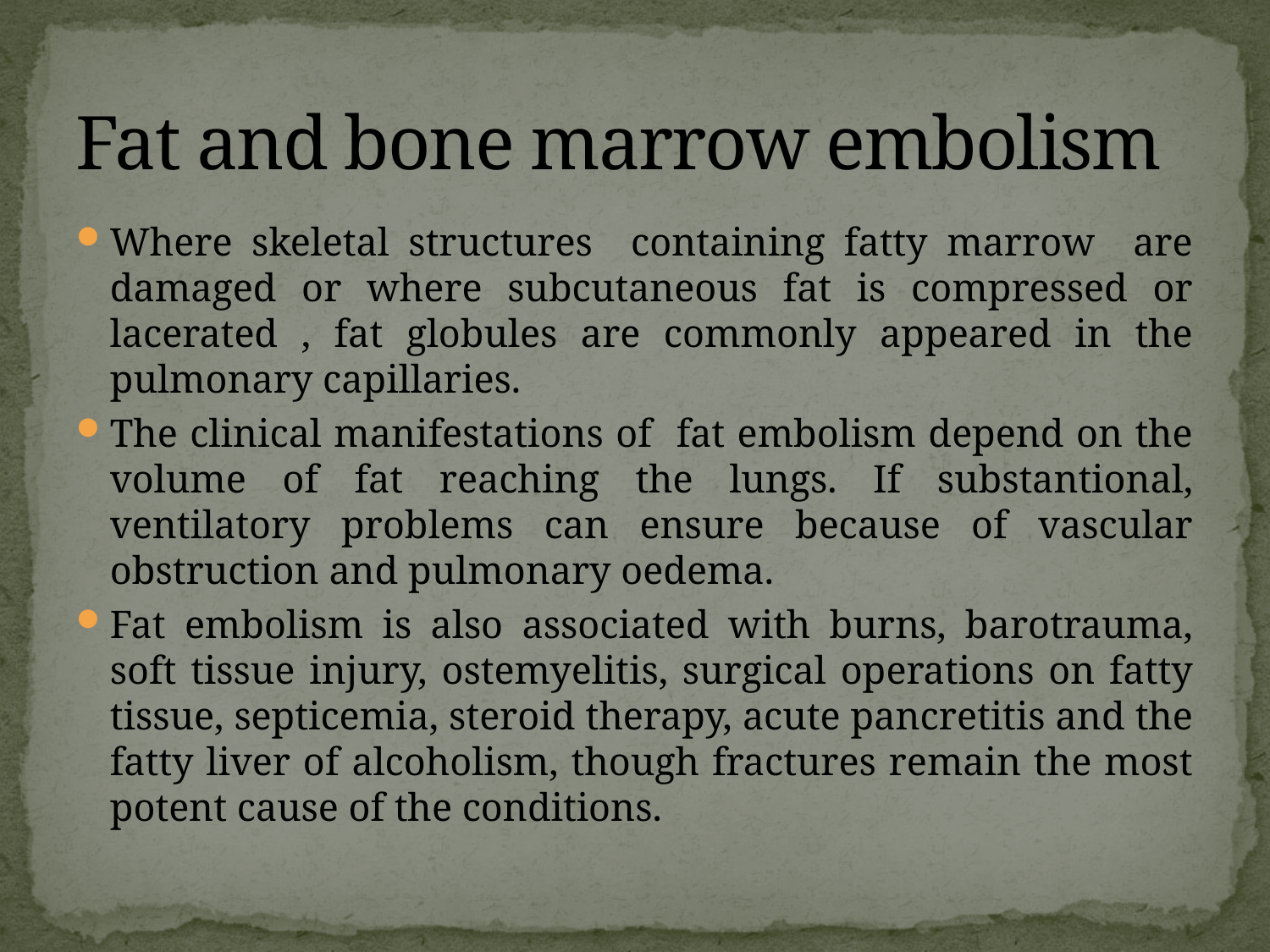

# Fat and bone marrow embolism
Where skeletal structures  containing fatty marrow  are damaged or where subcutaneous fat is compressed or lacerated , fat globules are commonly appeared in the pulmonary capillaries.
The clinical manifestations of  fat embolism depend on the volume of fat reaching the lungs. If substantional, ventilatory problems can ensure because of vascular obstruction and pulmonary oedema.
Fat embolism is also associated with burns, barotrauma, soft tissue injury, ostemyelitis, surgical operations on fatty tissue, septicemia, steroid therapy, acute pancretitis and the fatty liver of alcoholism, though fractures remain the most potent cause of the conditions.